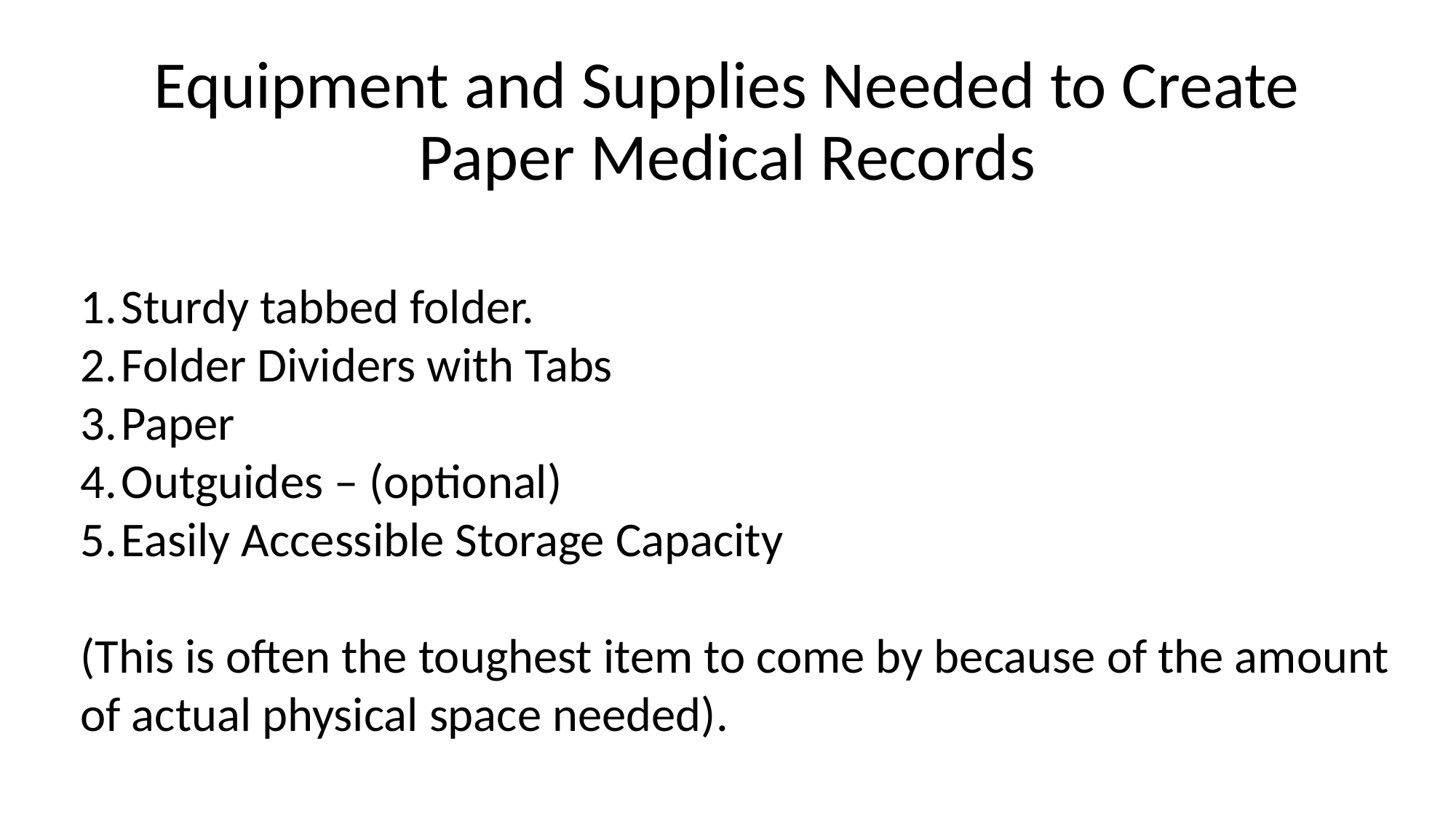

# Equipment and Supplies Needed to Create Paper Medical Records
Sturdy tabbed folder.
Folder Dividers with Tabs
Paper
Outguides – (optional)
Easily Accessible Storage Capacity

(This is often the toughest item to come by because of the amount of actual physical space needed).